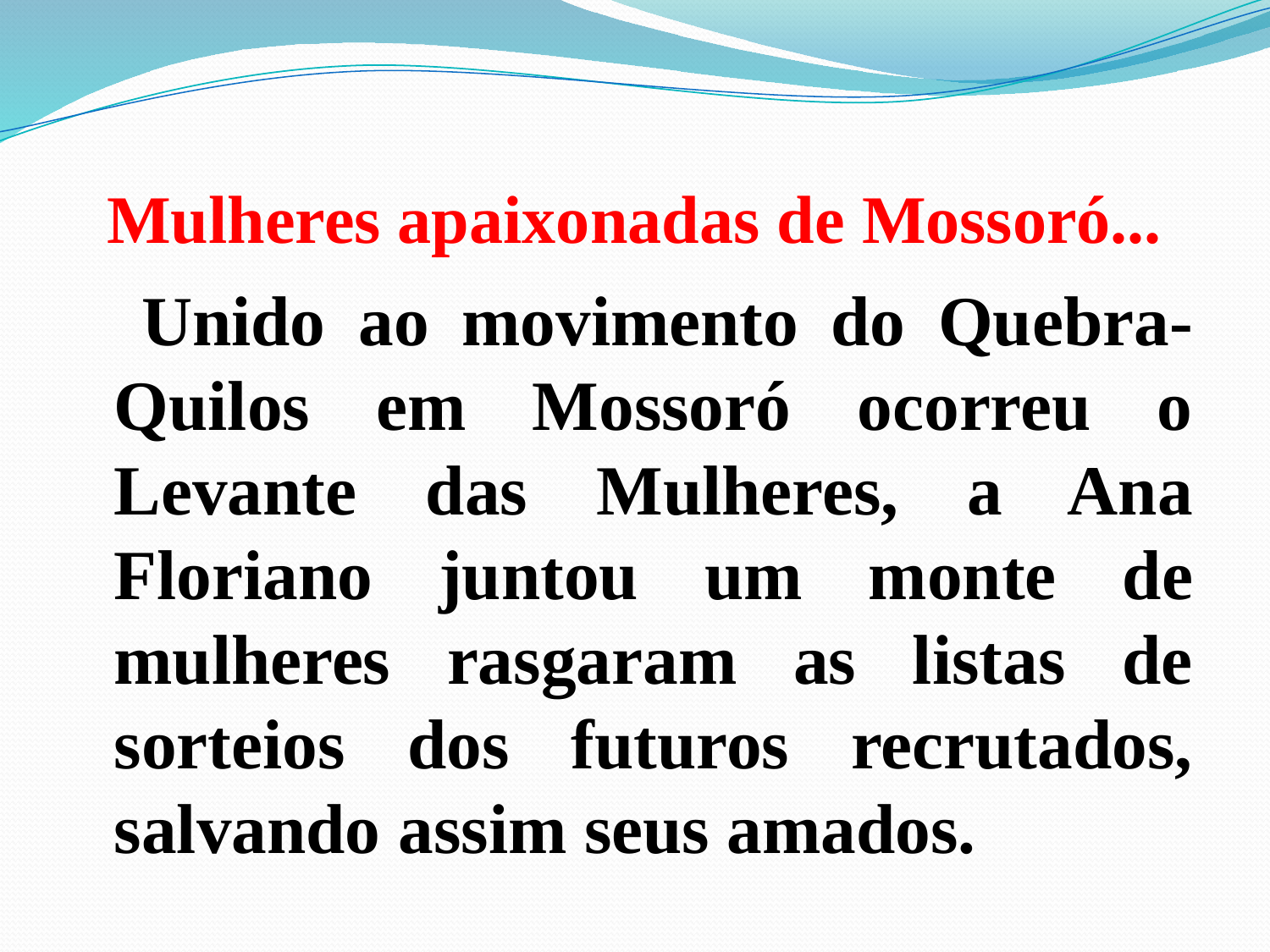

# Mulheres apaixonadas de Mossoró...
  Unido ao movimento do Quebra-Quilos em Mossoró ocorreu o Levante das Mulheres, a Ana Floriano juntou um monte de mulheres rasgaram as listas de sorteios dos futuros recrutados, salvando assim seus amados.